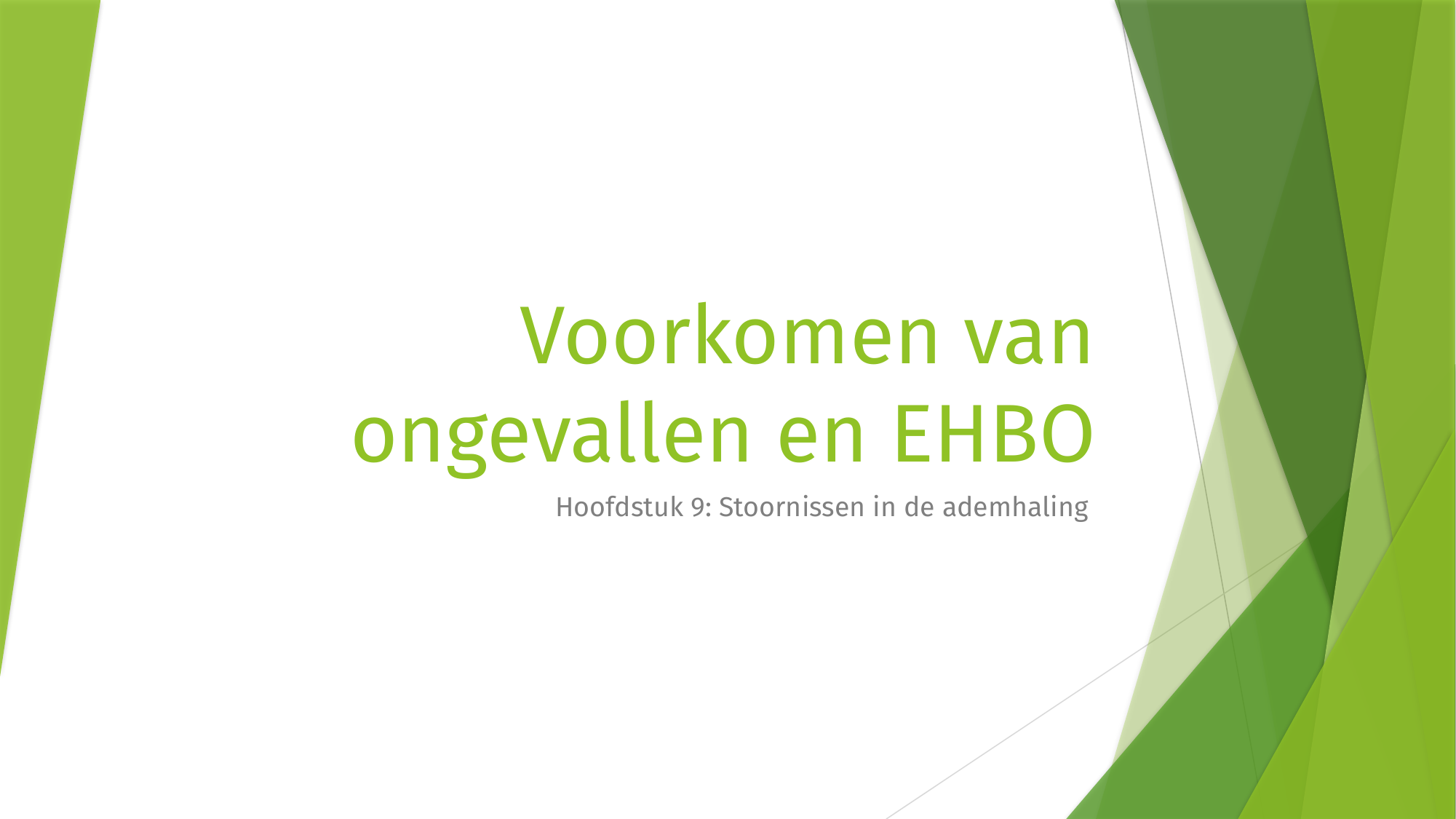

# Voorkomen van ongevallen en EHBO
Hoofdstuk 9: Stoornissen in de ademhaling